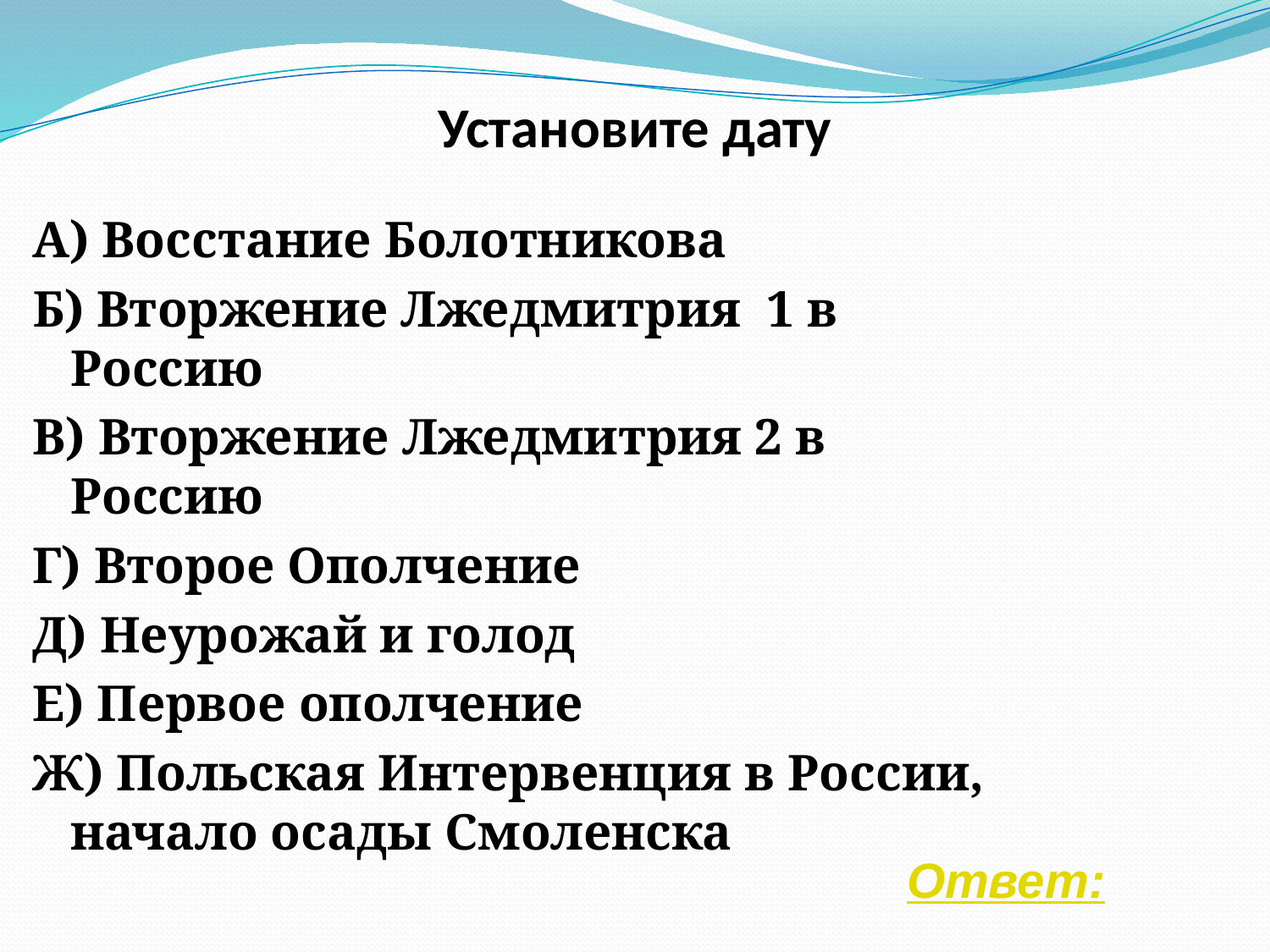

# Установите дату
А) Восстание Болотникова
Б) Вторжение Лжедмитрия  1 в Россию
В) Вторжение Лжедмитрия 2 в Россию
Г) Второе Ополчение
Д) Неурожай и голод
Е) Первое ополчение
Ж) Польская Интервенция в России, начало осады Смоленска

Ответ: